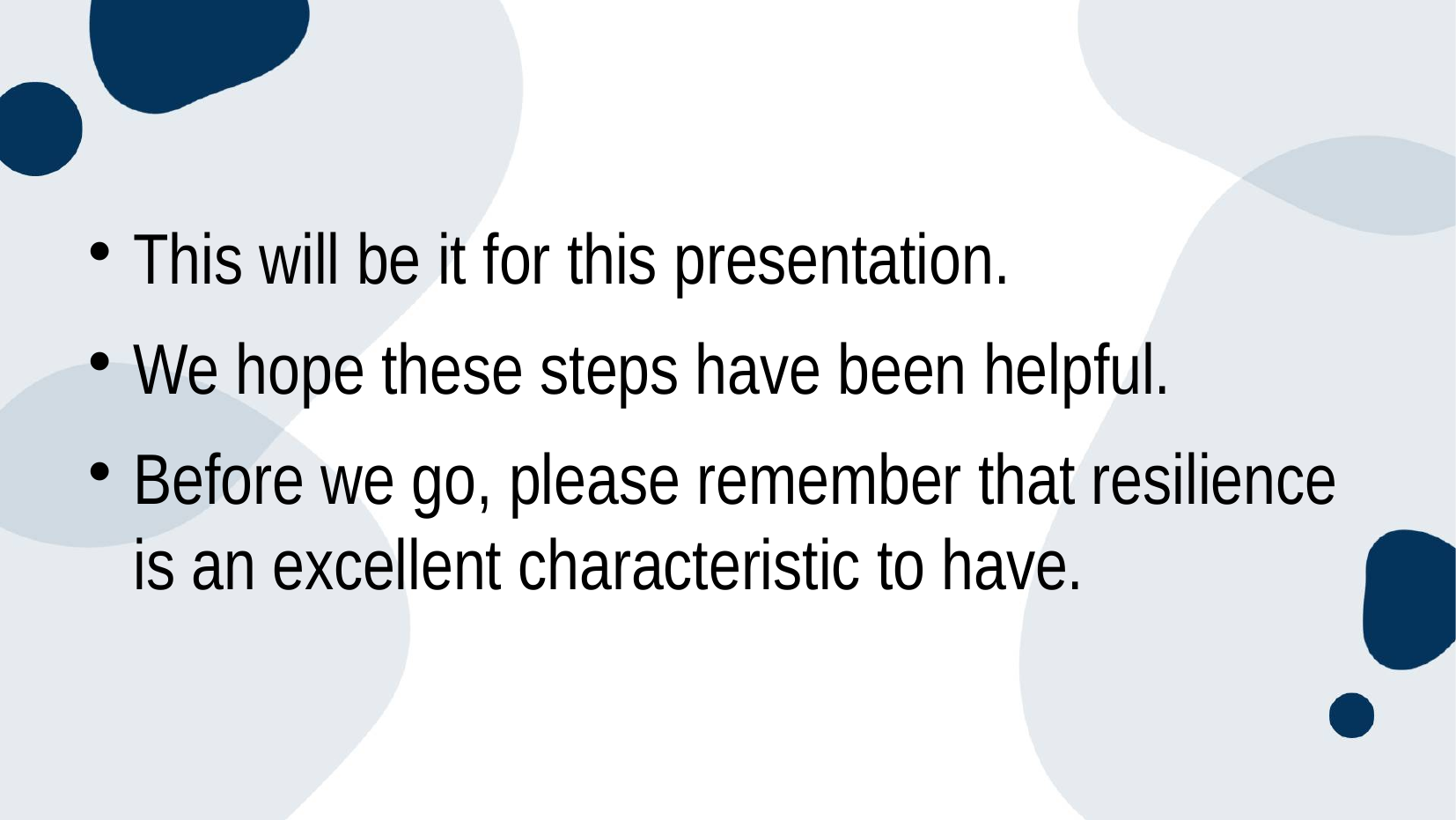

#
This will be it for this presentation.
We hope these steps have been helpful.
Before we go, please remember that resilience is an excellent characteristic to have.